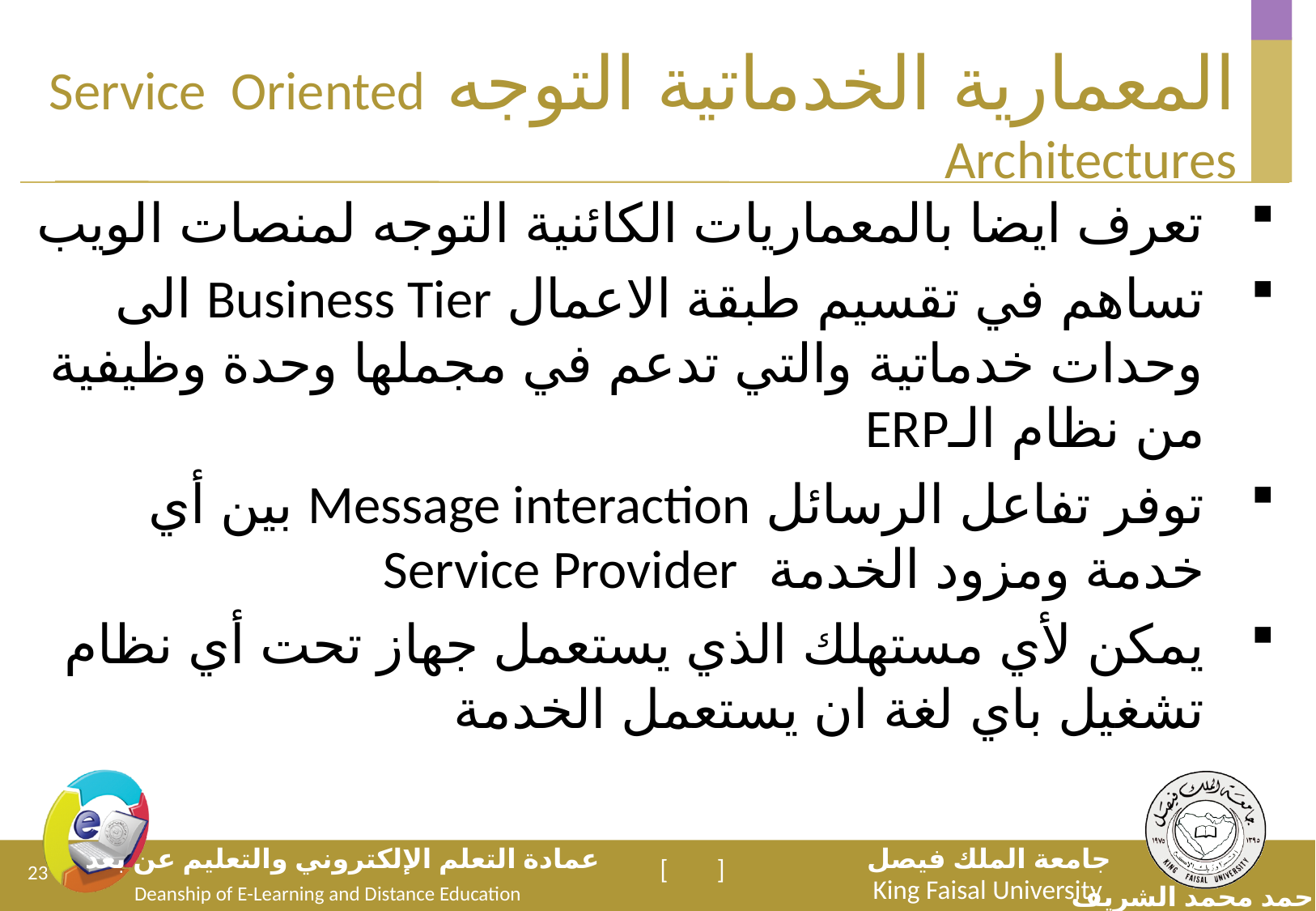

# المعمارية الخدماتية التوجه Service  Oriented Architectures
تعرف ايضا بالمعماريات الكائنية التوجه لمنصات الويب
تساهم في تقسيم طبقة الاعمال Business Tier الى وحدات خدماتية والتي تدعم في مجملها وحدة وظيفية من نظام الـERP
توفر تفاعل الرسائل Message interaction بين أي خدمة ومزود الخدمة  Service Provider
يمكن لأي مستهلك الذي يستعمل جهاز تحت أي نظام تشغيل باي لغة ان يستعمل الخدمة

23